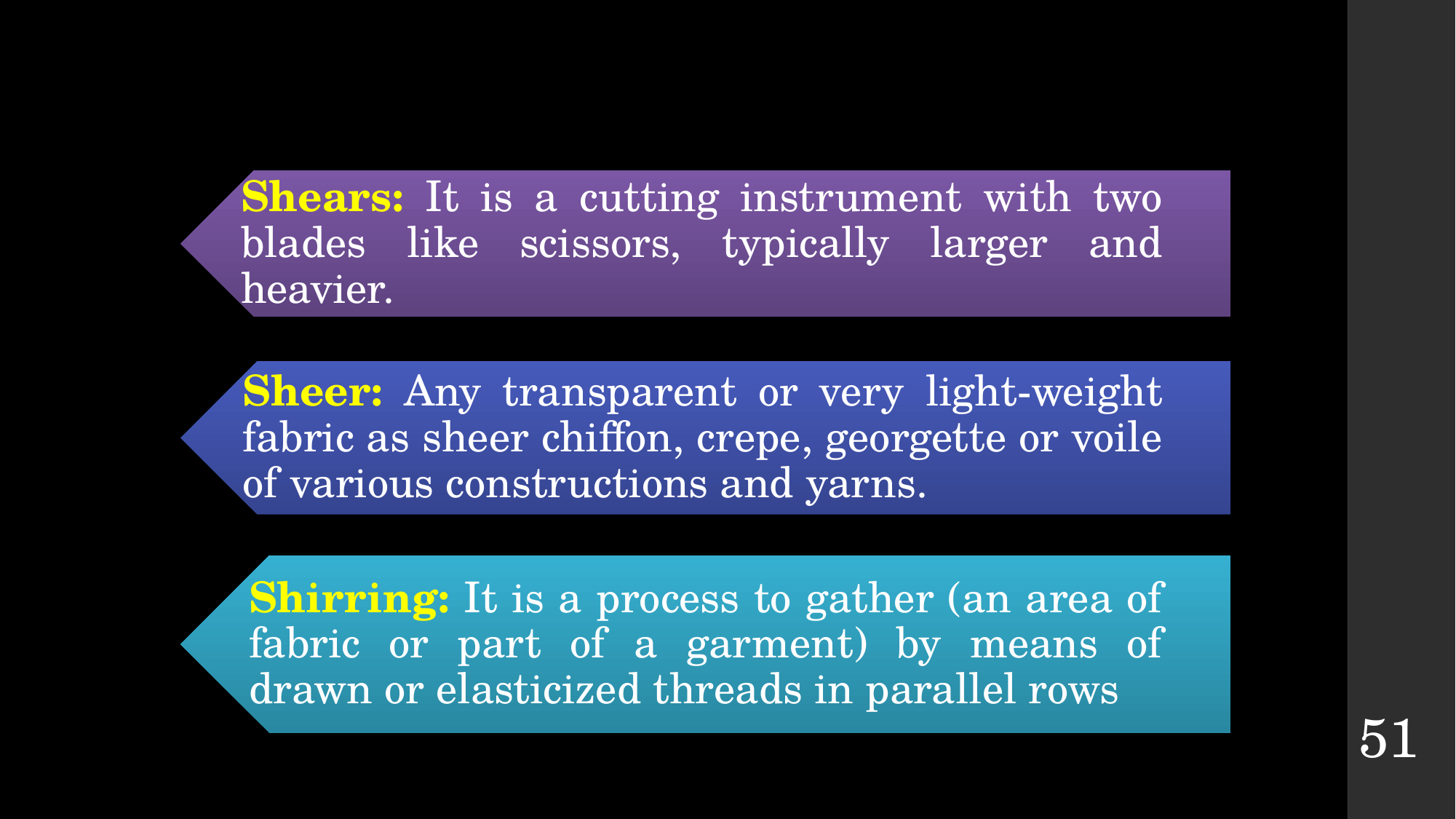

Shears: It is a cutting instrument with two blades like scissors, typically larger and heavier.
Sheer: Any transparent or very light-weight fabric as sheer chiffon, crepe, georgette or voile of various constructions and yarns.
Shirring: It is a process to gather (an area of fabric or part of a garment) by means of drawn or elasticized threads in parallel rows
51